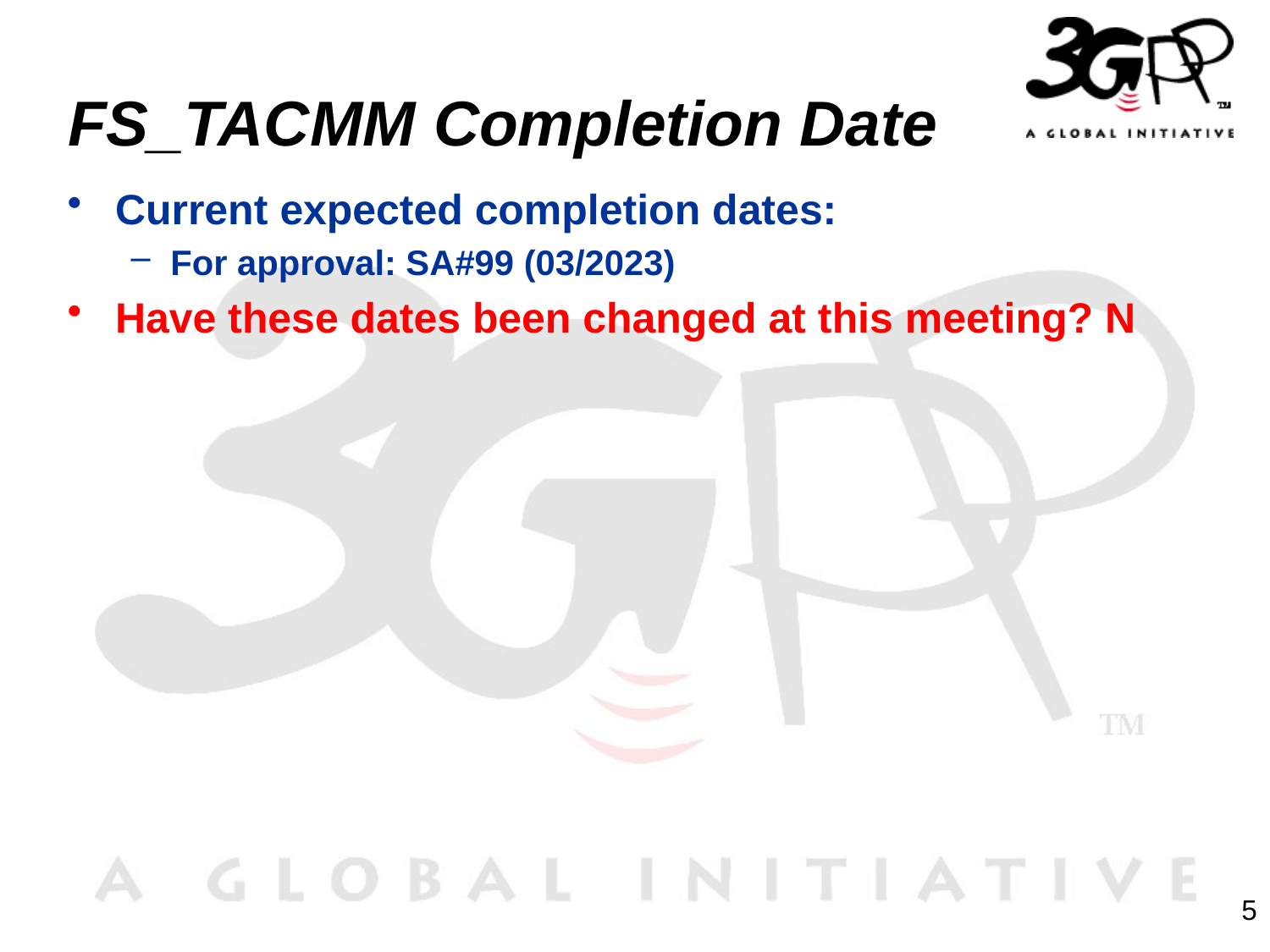

# FS_TACMM Completion Date
Current expected completion dates:
For approval: SA#99 (03/2023)
Have these dates been changed at this meeting? N

5